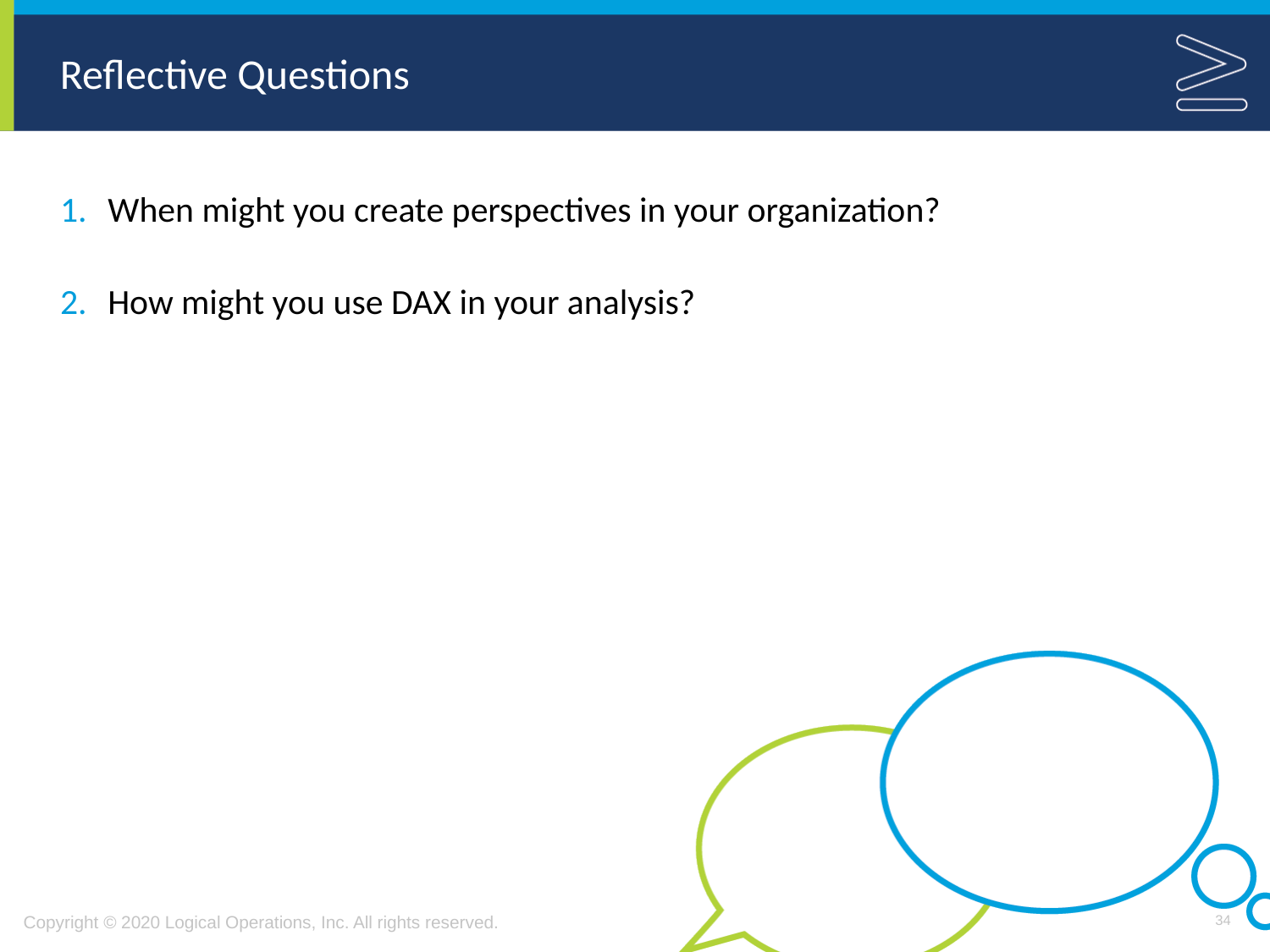

When might you create perspectives in your organization?
How might you use DAX in your analysis?
34